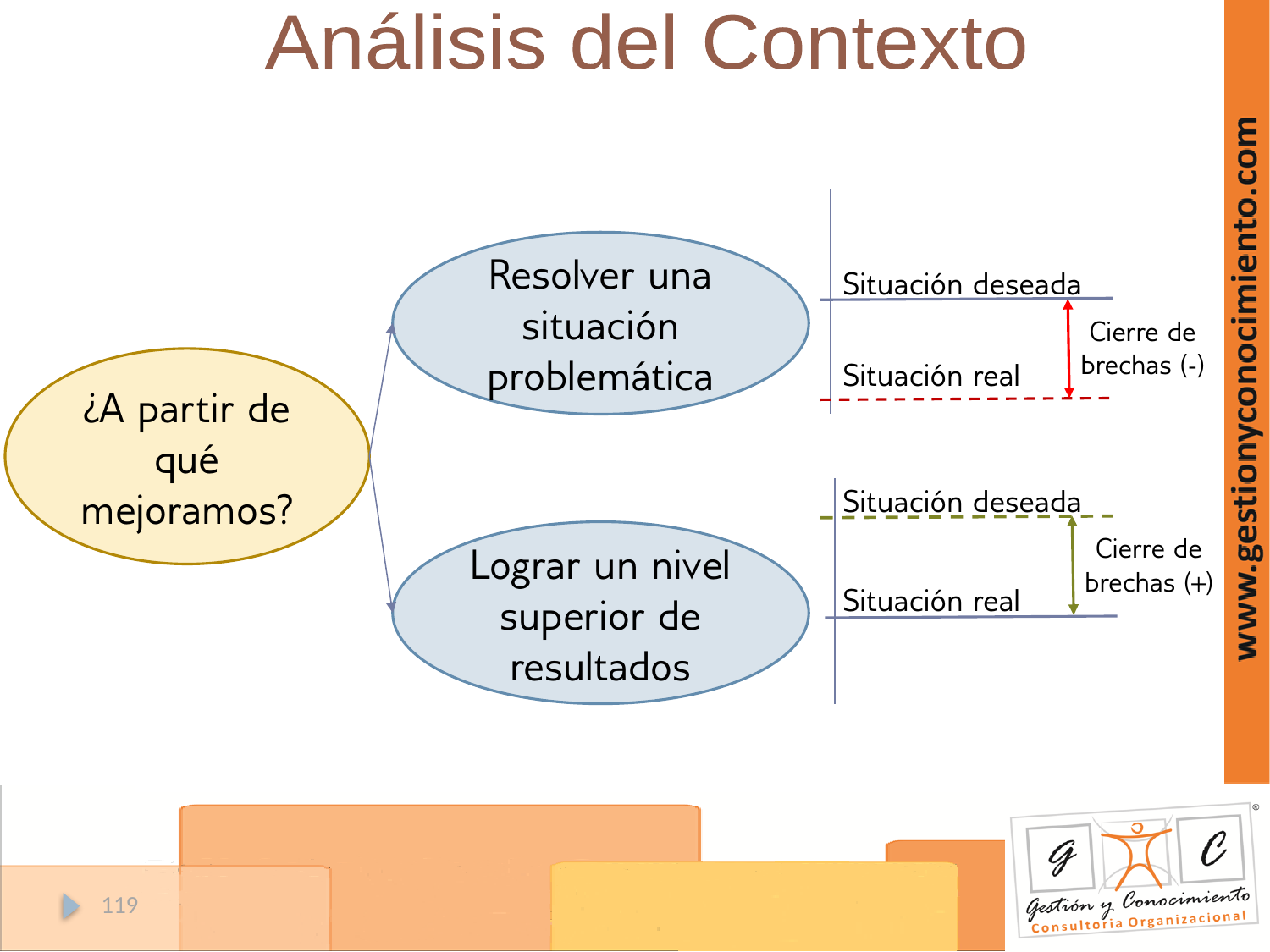

Análisis del Contexto
Resolver una situación problemática
Situación deseada
Cierre de brechas (-)
¿A partir de qué mejoramos?
Situación real
Situación deseada
Lograr un nivel superior de resultados
Cierre de brechas (+)
Situación real
119